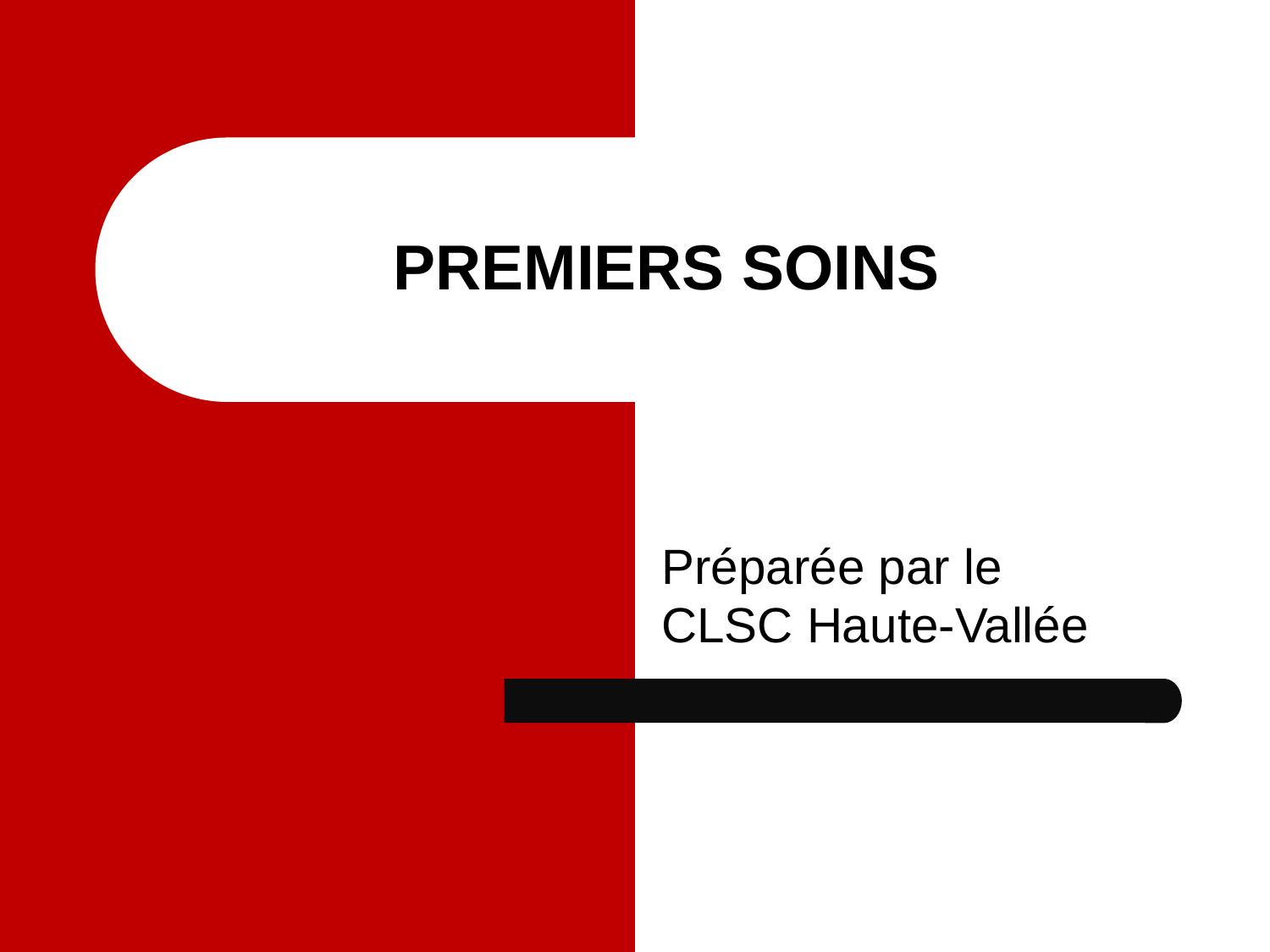

# PREMIERS SOINS
Préparée par le
CLSC Haute-Vallée